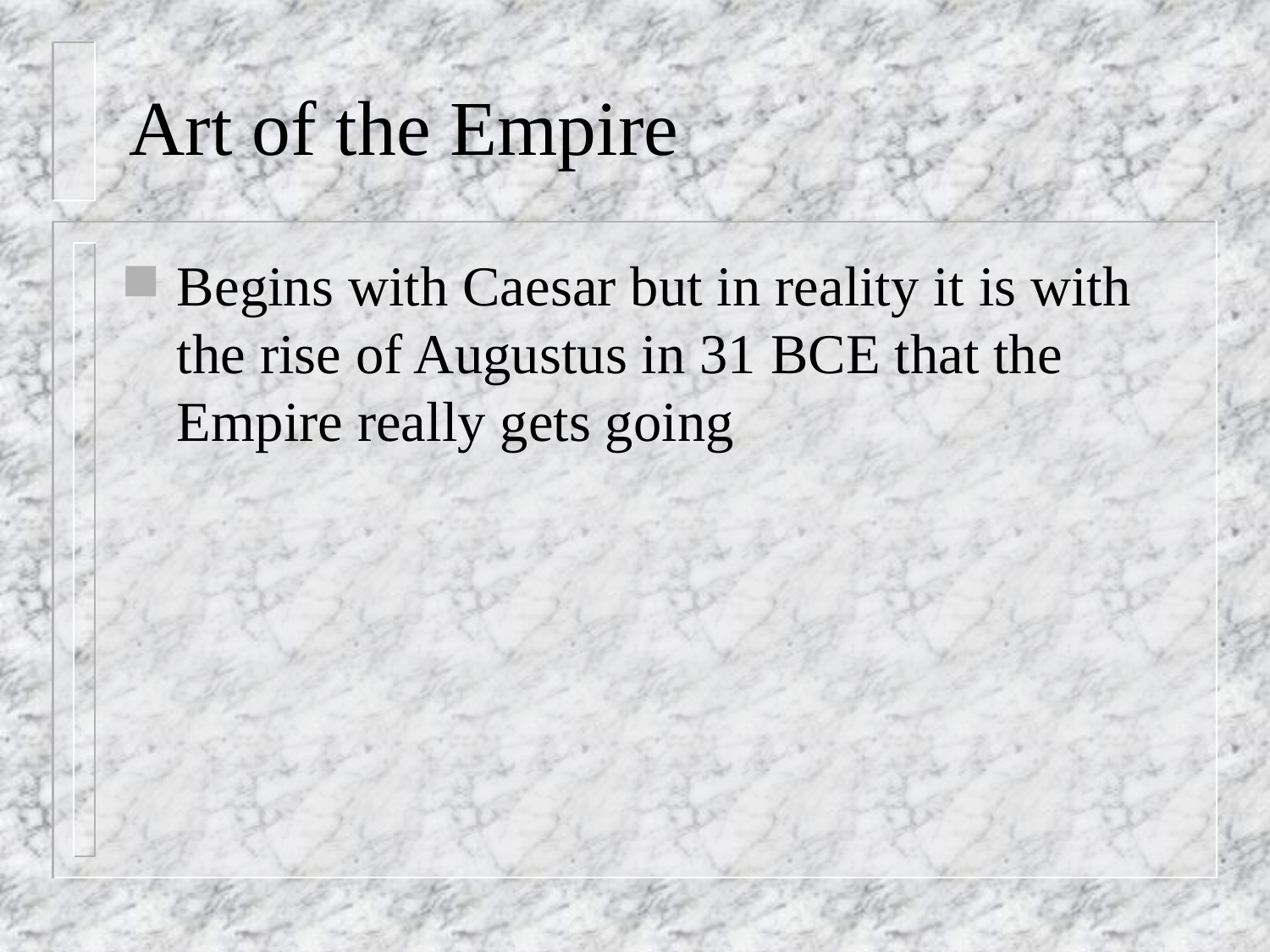

# Art of the Empire
Begins with Caesar but in reality it is with the rise of Augustus in 31 BCE that the Empire really gets going